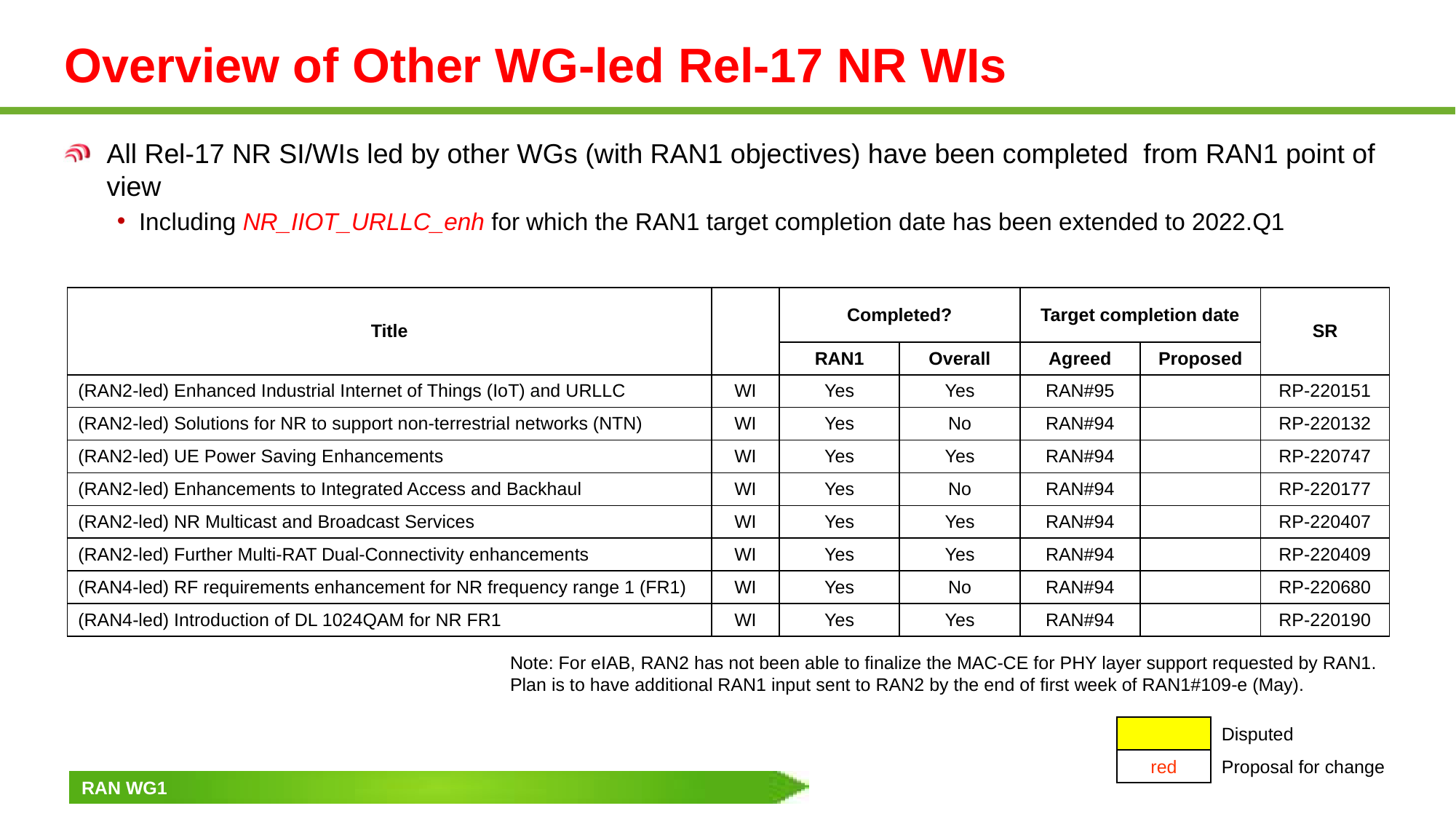

# Overview of Other WG-led Rel-17 NR WIs
All Rel-17 NR SI/WIs led by other WGs (with RAN1 objectives) have been completed  from RAN1 point of view
Including NR_IIOT_URLLC_enh for which the RAN1 target completion date has been extended to 2022.Q1
| Title |  | Completed? |  | Target completion date |  | SR |
| --- | --- | --- | --- | --- | --- | --- |
|  |  | RAN1 | Overall | Agreed | Proposed |  |
| (RAN2-led) Enhanced Industrial Internet of Things (IoT) and URLLC | WI | Yes | Yes | RAN#95 |  | RP-220151 |
| (RAN2-led) Solutions for NR to support non-terrestrial networks (NTN) | WI | Yes | No | RAN#94 |  | RP-220132 |
| (RAN2-led) UE Power Saving Enhancements | WI | Yes | Yes | RAN#94 |  | RP-220747 |
| (RAN2-led) Enhancements to Integrated Access and Backhaul | WI | Yes | No | RAN#94 |  | RP-220177 |
| (RAN2-led) NR Multicast and Broadcast Services | WI | Yes | Yes | RAN#94 |  | RP-220407 |
| (RAN2-led) Further Multi-RAT Dual-Connectivity enhancements | WI | Yes | Yes | RAN#94 |  | RP-220409 |
| (RAN4-led) RF requirements enhancement for NR frequency range 1 (FR1) | WI | Yes | No | RAN#94 |  | RP-220680 |
| (RAN4-led) Introduction of DL 1024QAM for NR FR1 | WI | Yes | Yes | RAN#94 |  | RP-220190 |
Note: For eIAB, RAN2 has not been able to finalize the MAC-CE for PHY layer support requested by RAN1. Plan is to have additional RAN1 input sent to RAN2 by the end of first week of RAN1#109-e (May).
|  | Disputed |
| --- | --- |
| red | Proposal for change |